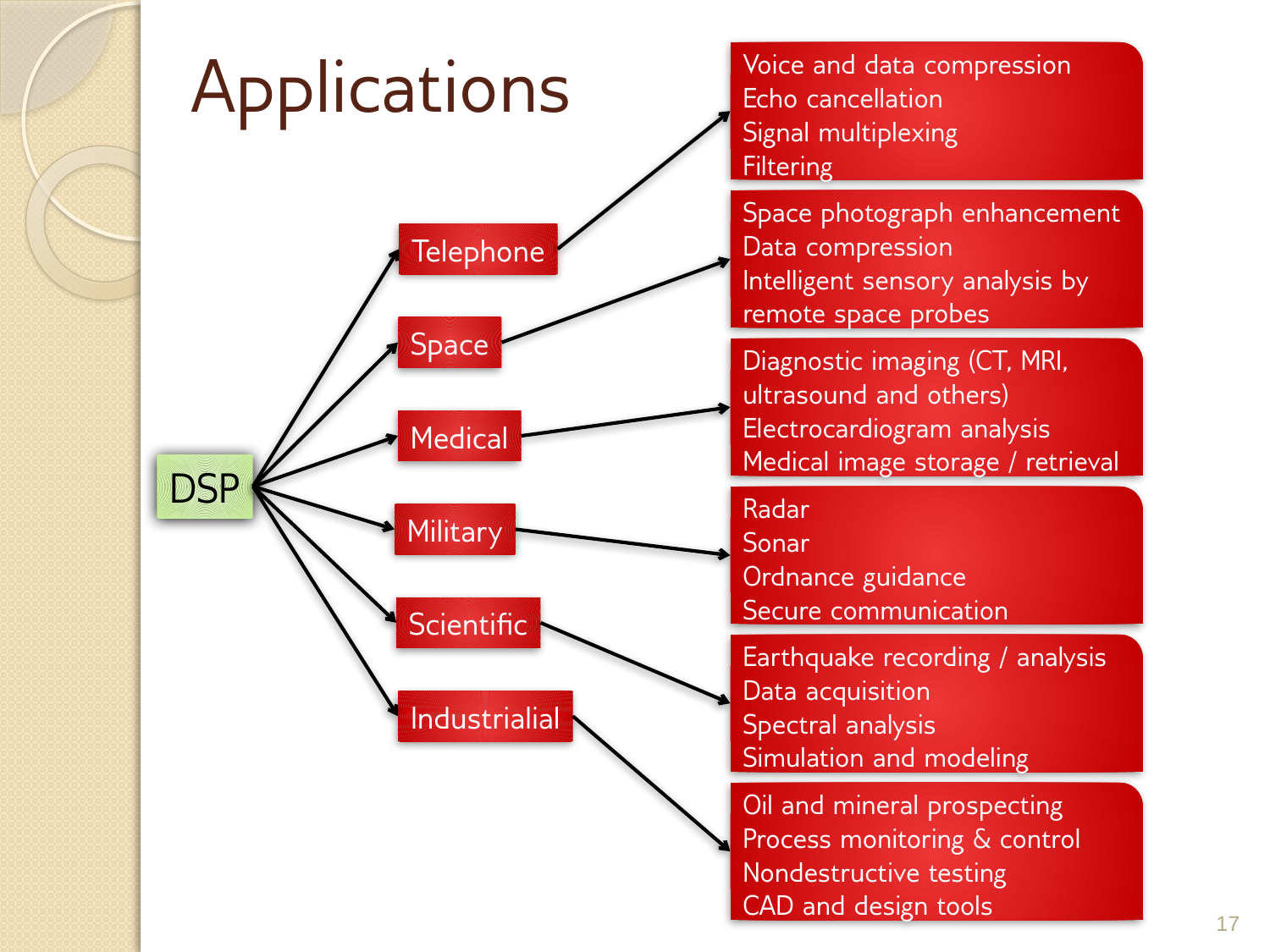

# Applications

Voice and data compression
Echo cancellation
Signal multiplexing
Filtering

Space photograph enhancement
Data compression
Intelligent sensory analysis by remote space probes

Telephone
Space

Diagnostic imaging (CT, MRI, ultrasound and others)
Electrocardiogram analysis
Medical image storage / retrieval

Medical

Radar
Sonar
Ordnance guidance
Secure communication

Military
Scientific

Earthquake recording / analysis
Data acquisition
Spectral analysis
Simulation and modeling

Industrialial

Oil and mineral prospecting
Process monitoring & control
Nondestructive testing
CAD and design tools

DSP
17